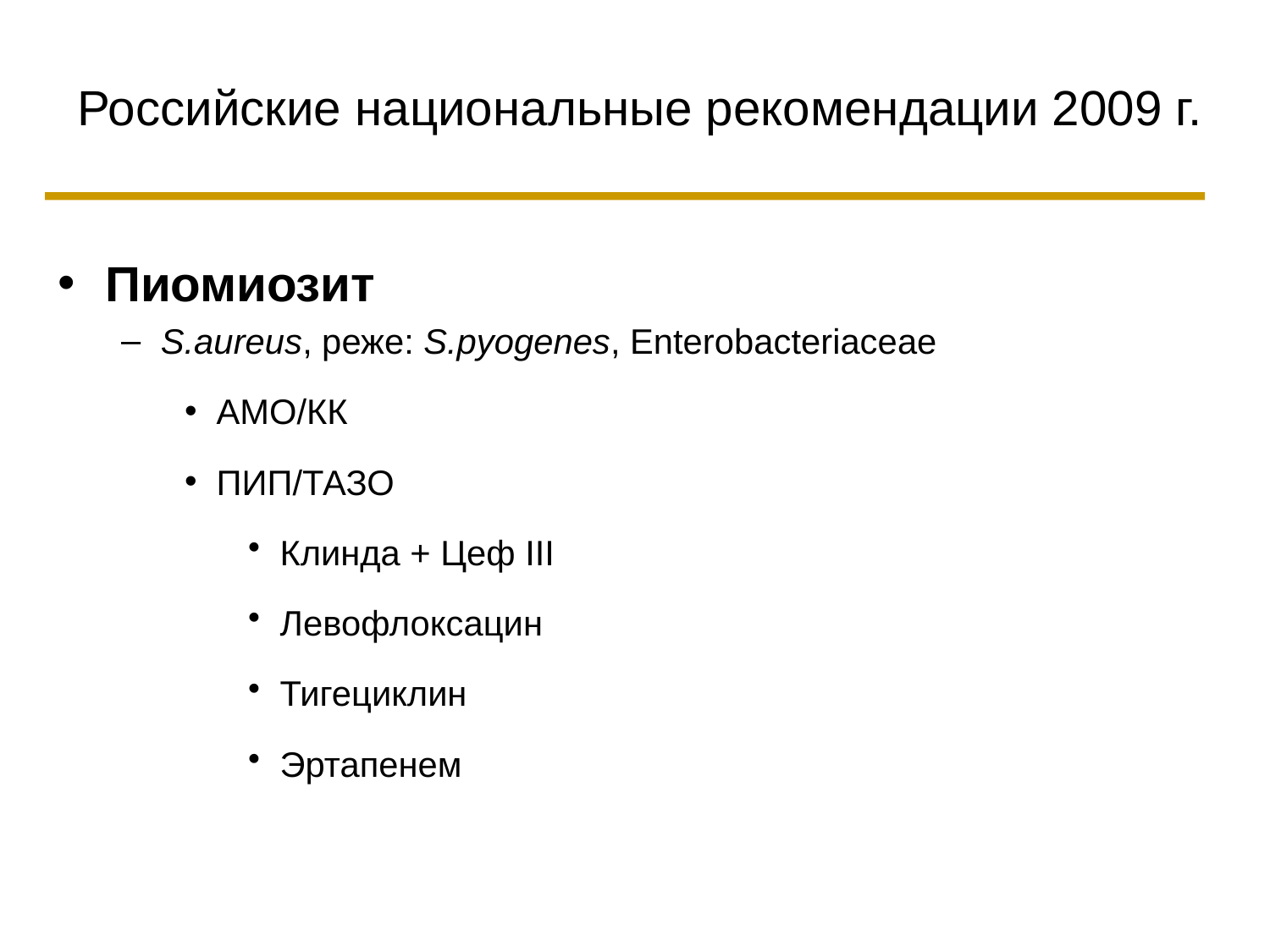

# Российские национальные рекомендации 2009 г.

Пиомиозит
S.aureus, реже: S.pyogenes, Enterobacteriaceae
АМО/КК
ПИП/ТАЗО
Клинда + Цеф III
Левофлоксацин
Тигециклин
Эртапенем